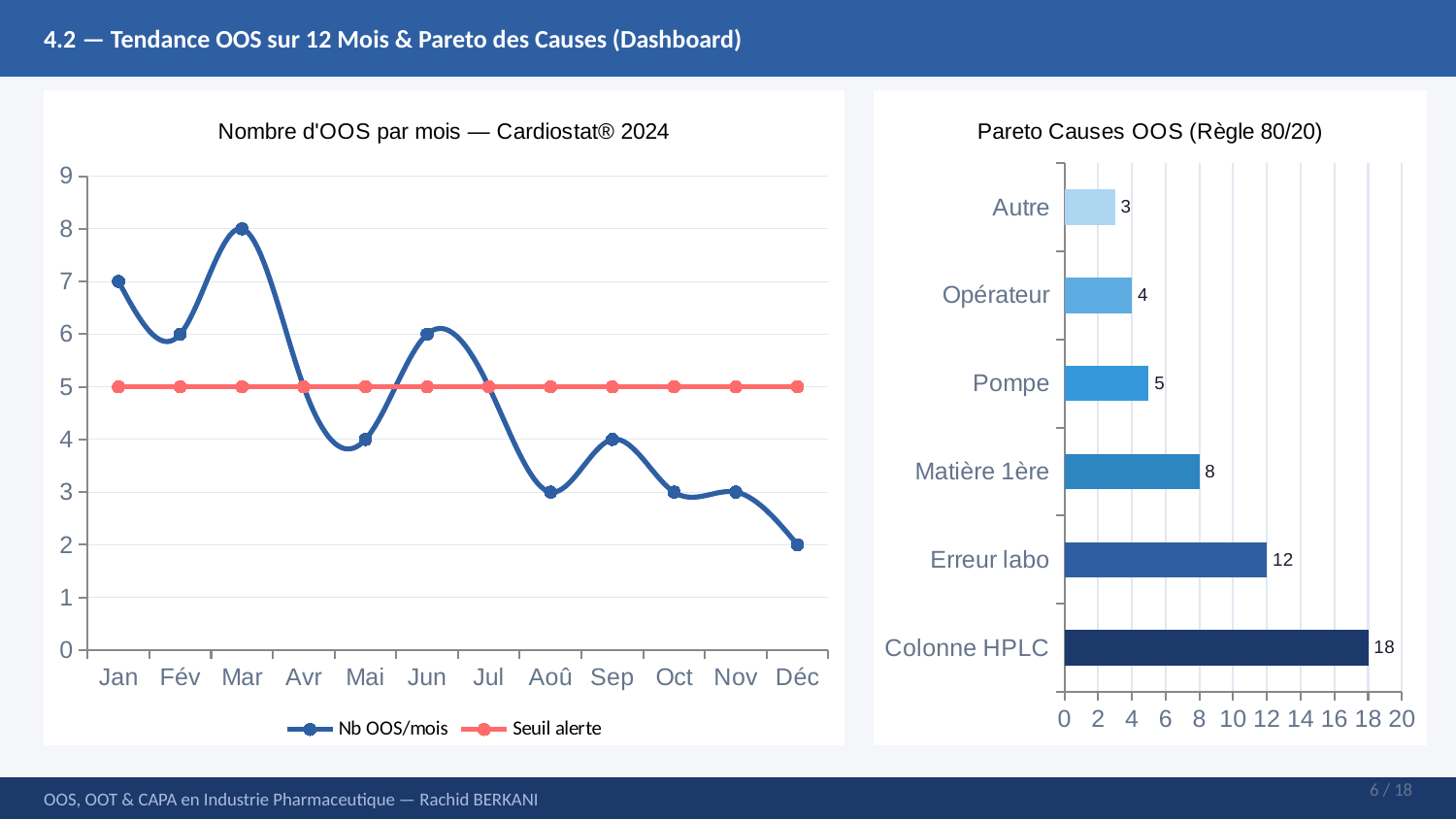

4.2 — Tendance OOS sur 12 Mois & Pareto des Causes (Dashboard)

### Chart: Nombre d'OOS par mois — Cardiostat® 2024

| Category | Nb OOS/mois | Seuil alerte |
|---|---|---|
| Jan | 7.0 | 5.0 |
| Fév | 6.0 | 5.0 |
| Mar | 8.0 | 5.0 |
| Avr | 5.0 | 5.0 |
| Mai | 4.0 | 5.0 |
| Jun | 6.0 | 5.0 |
| Jul | 5.0 | 5.0 |
| Aoû | 3.0 | 5.0 |
| Sep | 4.0 | 5.0 |
| Oct | 3.0 | 5.0 |
| Nov | 3.0 | 5.0 |
| Déc | 2.0 | 5.0 |

### Chart: Pareto Causes OOS (Règle 80/20)

| Category | Nb OOS |
|---|---|
| Colonne HPLC | 18.0 |
| Erreur labo | 12.0 |
| Matière 1ère | 8.0 |
| Pompe | 5.0 |
| Opérateur | 4.0 |
| Autre | 3.0 |
6 / 18

OOS, OOT & CAPA en Industrie Pharmaceutique — Rachid BERKANI